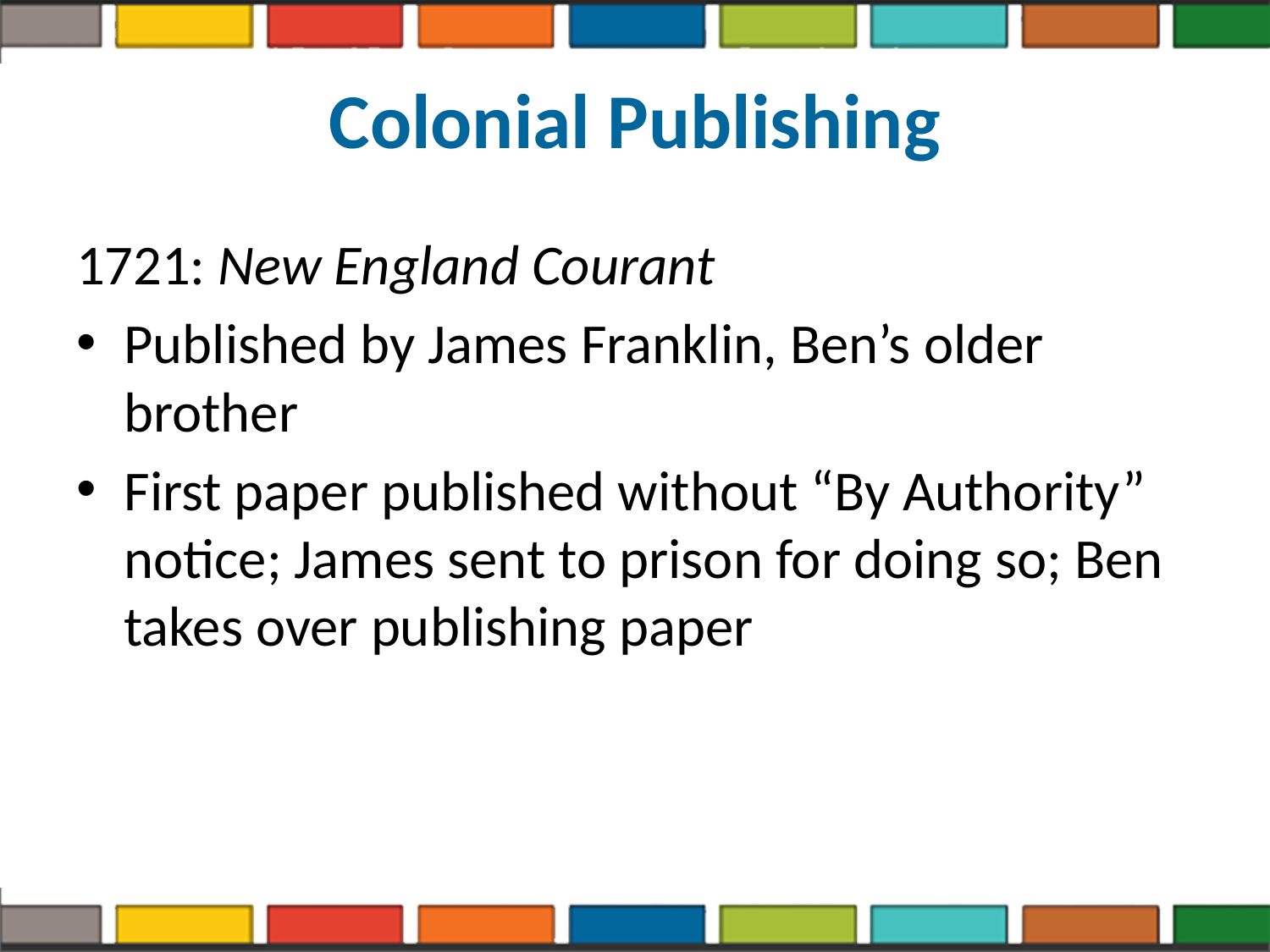

# Colonial Publishing
1721: New England Courant
Published by James Franklin, Ben’s older brother
First paper published without “By Authority” notice; James sent to prison for doing so; Ben takes over publishing paper